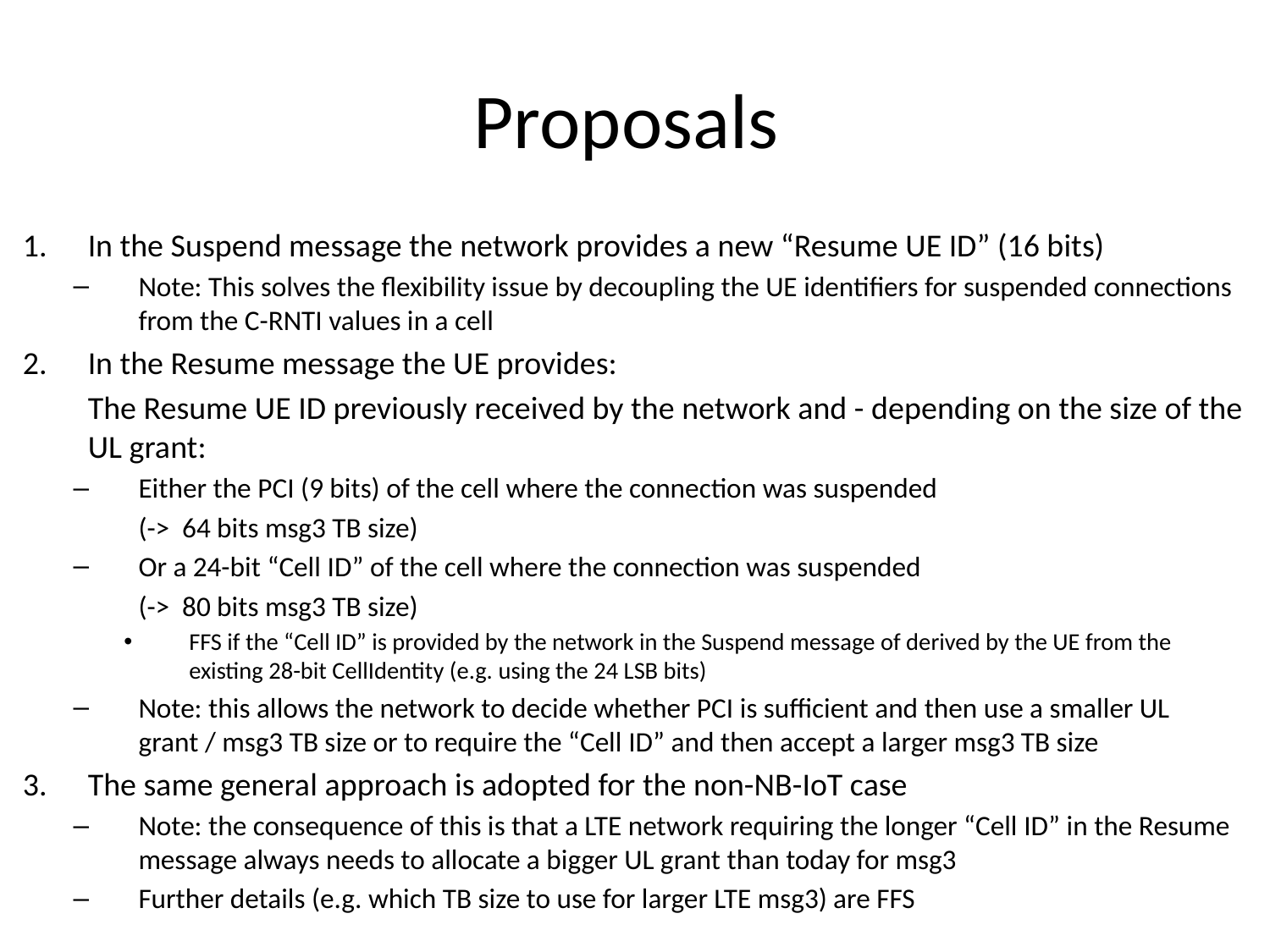

# Proposals
In the Suspend message the network provides a new “Resume UE ID” (16 bits)
Note: This solves the flexibility issue by decoupling the UE identifiers for suspended connections from the C-RNTI values in a cell
In the Resume message the UE provides:
	The Resume UE ID previously received by the network and - depending on the size of the UL grant:
Either the PCI (9 bits) of the cell where the connection was suspended
	(->  64 bits msg3 TB size)
Or a 24-bit “Cell ID” of the cell where the connection was suspended
	(->  80 bits msg3 TB size)
FFS if the “Cell ID” is provided by the network in the Suspend message of derived by the UE from the existing 28-bit CellIdentity (e.g. using the 24 LSB bits)
Note: this allows the network to decide whether PCI is sufficient and then use a smaller UL grant / msg3 TB size or to require the “Cell ID” and then accept a larger msg3 TB size
The same general approach is adopted for the non-NB-IoT case
Note: the consequence of this is that a LTE network requiring the longer “Cell ID” in the Resume message always needs to allocate a bigger UL grant than today for msg3
Further details (e.g. which TB size to use for larger LTE msg3) are FFS